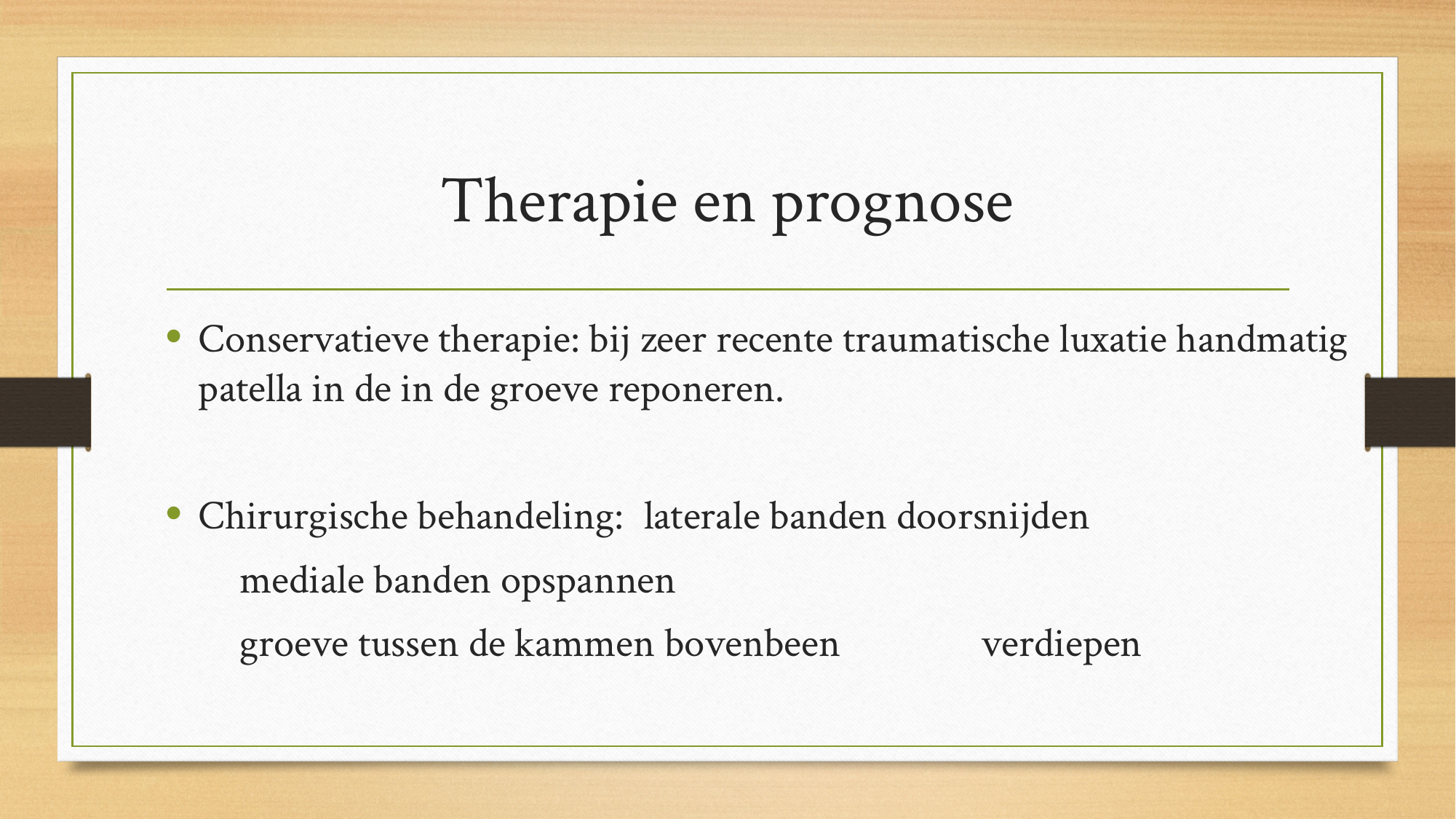

# Therapie en prognose
Conservatieve therapie: bij zeer recente traumatische luxatie handmatig patella in de in de groeve reponeren.

Chirurgische behandeling: 	laterale banden doorsnijden
									mediale banden opspannen
									groeve tussen de kammen bovenbeen 										verdiepen